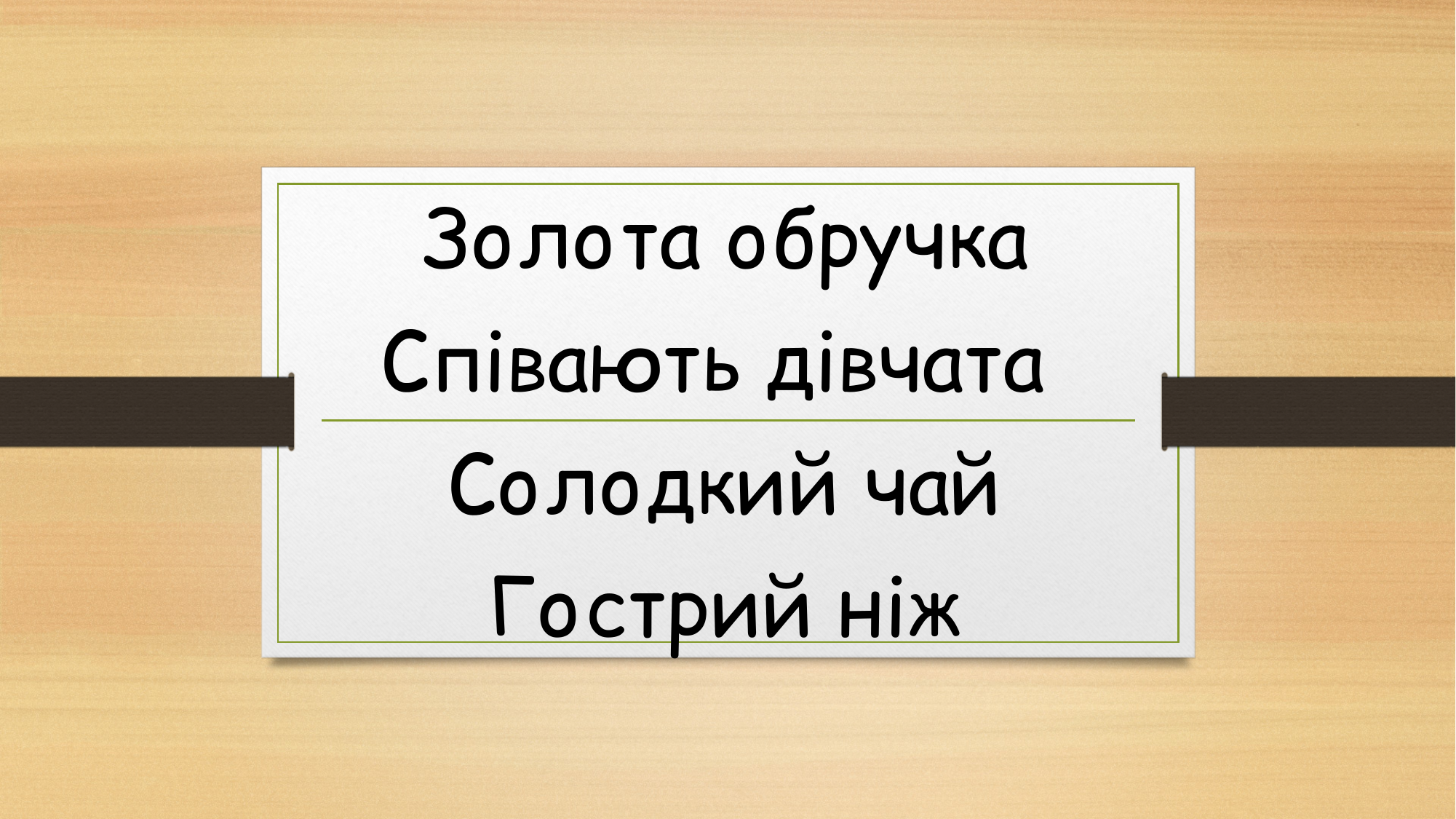

Золота обручка
Співають дівчата
Солодкий чай
Гострий ніж